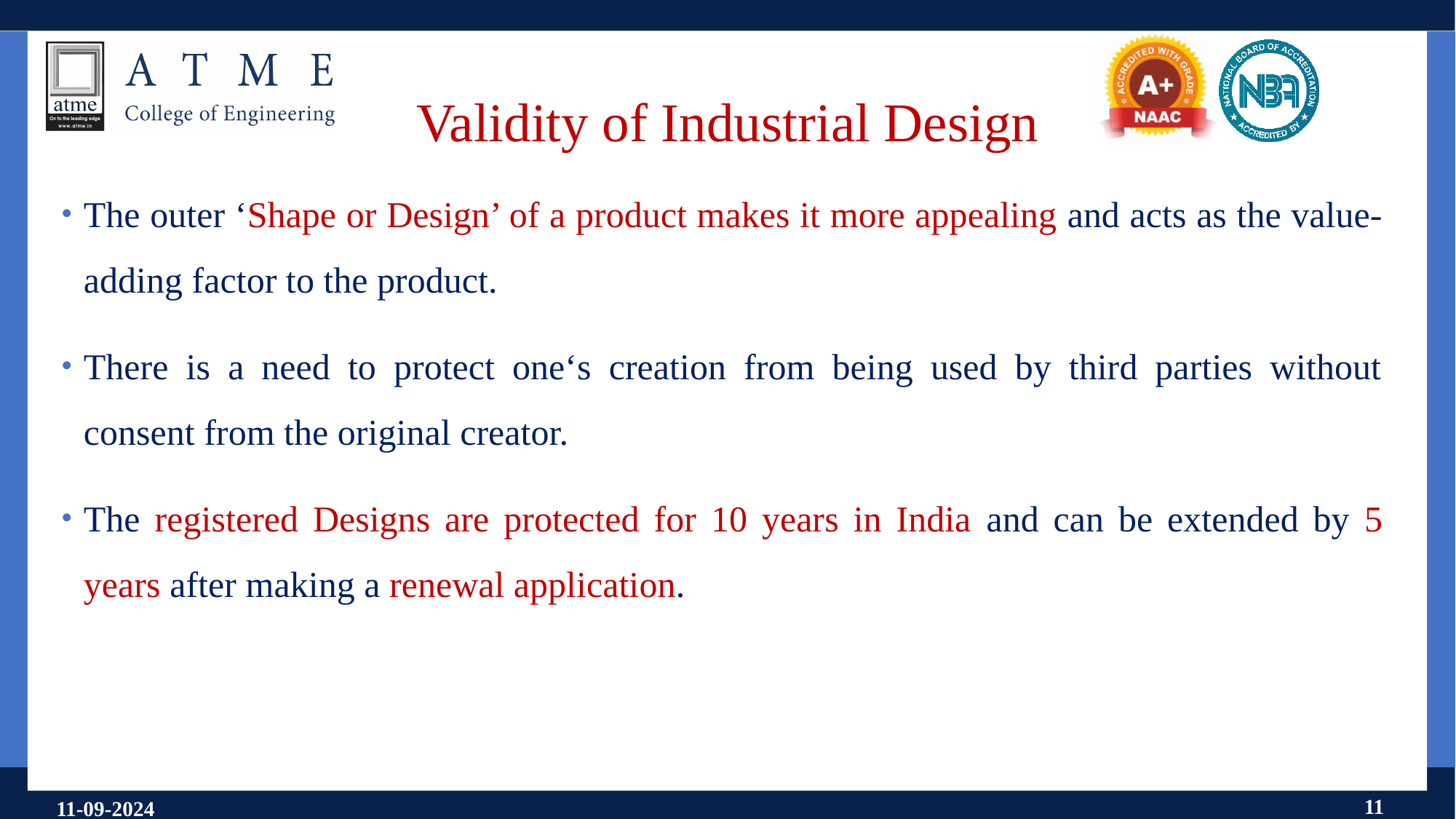

# Validity of Industrial Design
The outer ‘Shape or Design’ of a product makes it more appealing and acts as the value-adding factor to the product.
There is a need to protect one‘s creation from being used by third parties without consent from the original creator.
The registered Designs are protected for 10 years in India and can be extended by 5 years after making a renewal application.
11
11-09-2024